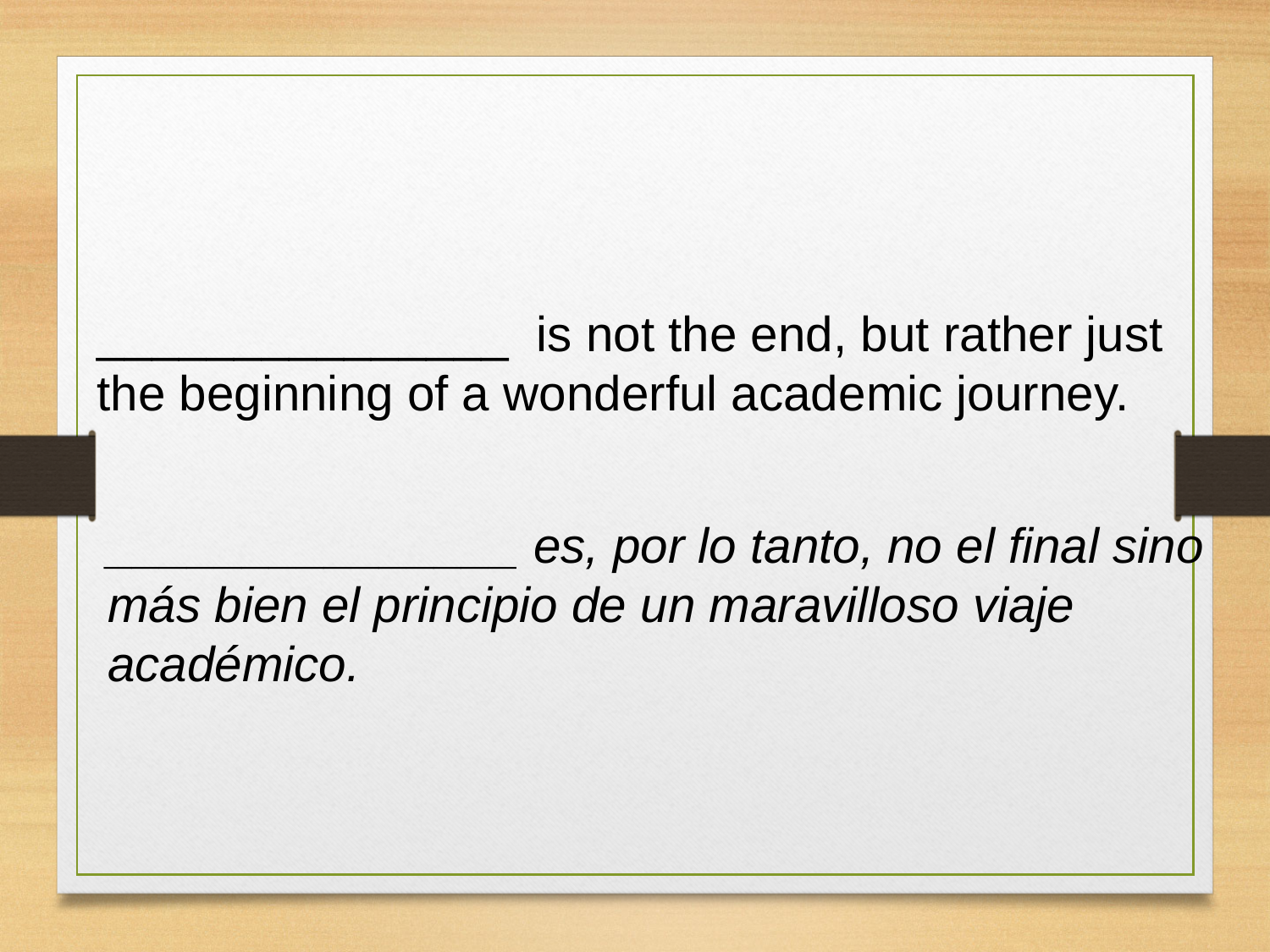

_______________  is not the end, but rather just the beginning of a wonderful academic journey.
_______________ es, por lo tanto, no el final sino más bien el principio de un maravilloso viaje académico.